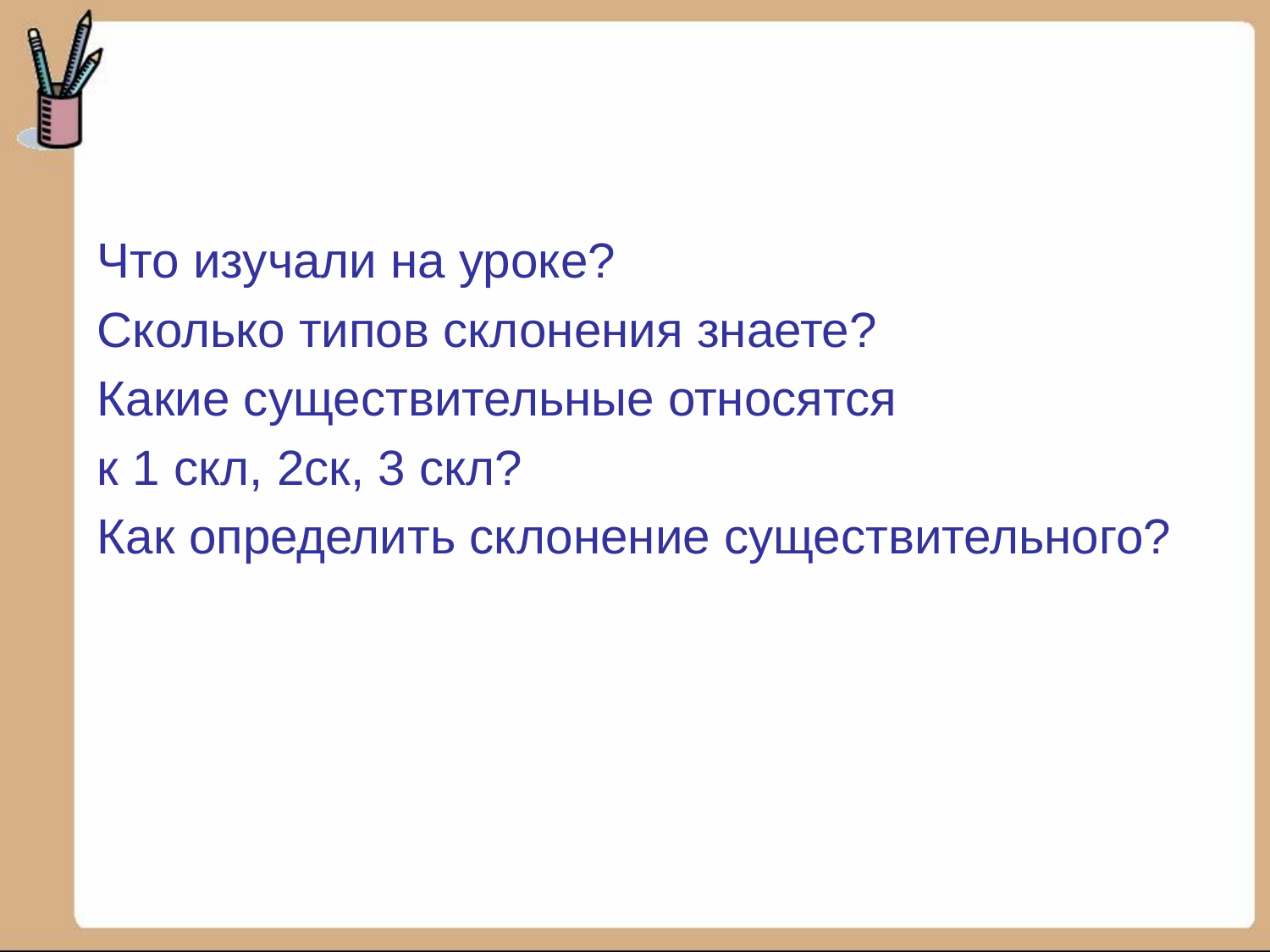

#
Что изучали на уроке?
Сколько типов склонения знаете?
Какие существительные относятся
к 1 скл, 2ск, 3 скл?
Как определить склонение существительного?